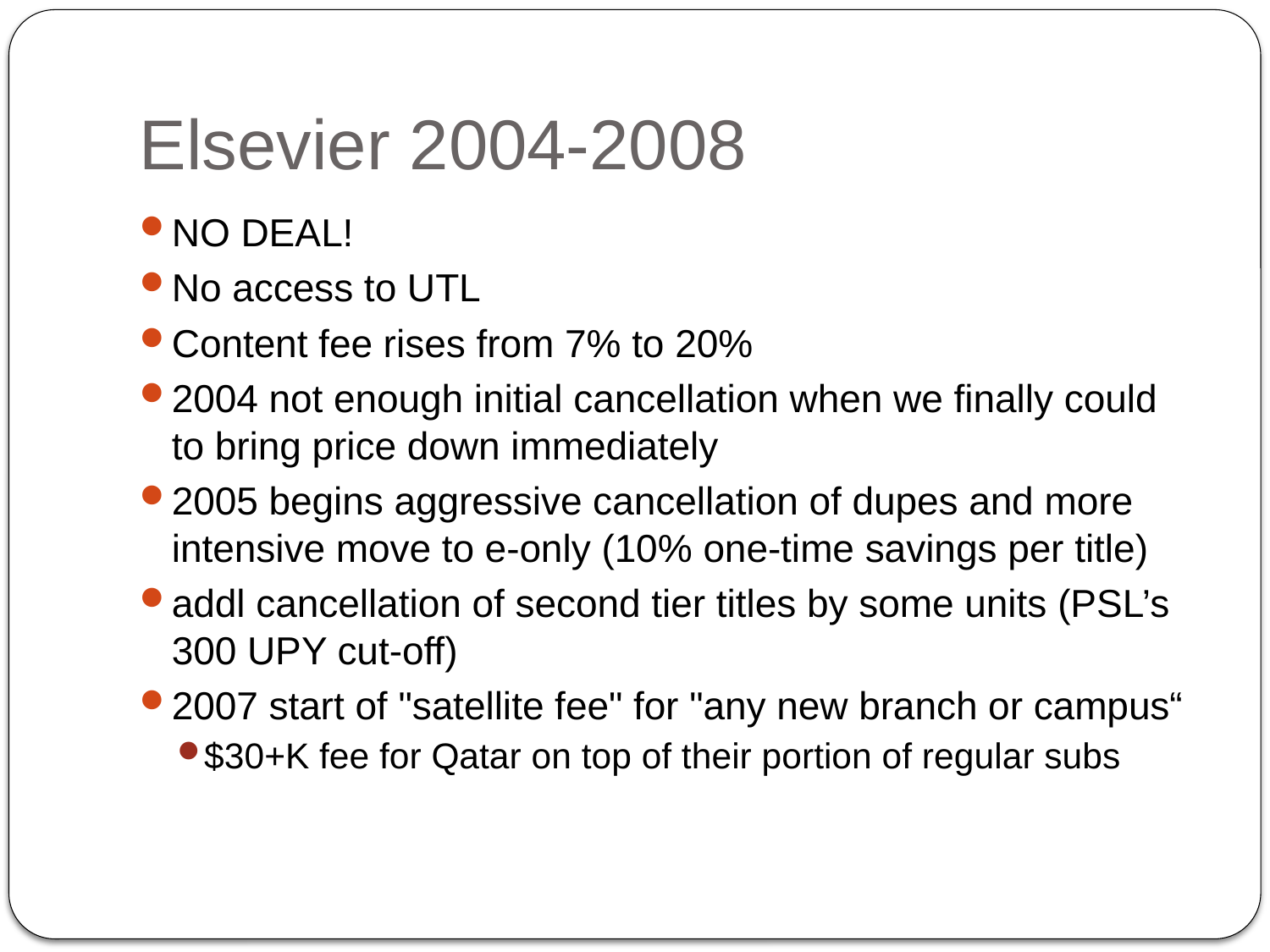

# Elsevier 2004-2008
NO DEAL!
No access to UTL
Content fee rises from 7% to 20%
2004 not enough initial cancellation when we finally could to bring price down immediately
2005 begins aggressive cancellation of dupes and more intensive move to e-only (10% one-time savings per title)
addl cancellation of second tier titles by some units (PSL’s 300 UPY cut-off)
2007 start of "satellite fee" for "any new branch or campus“
$30+K fee for Qatar on top of their portion of regular subs